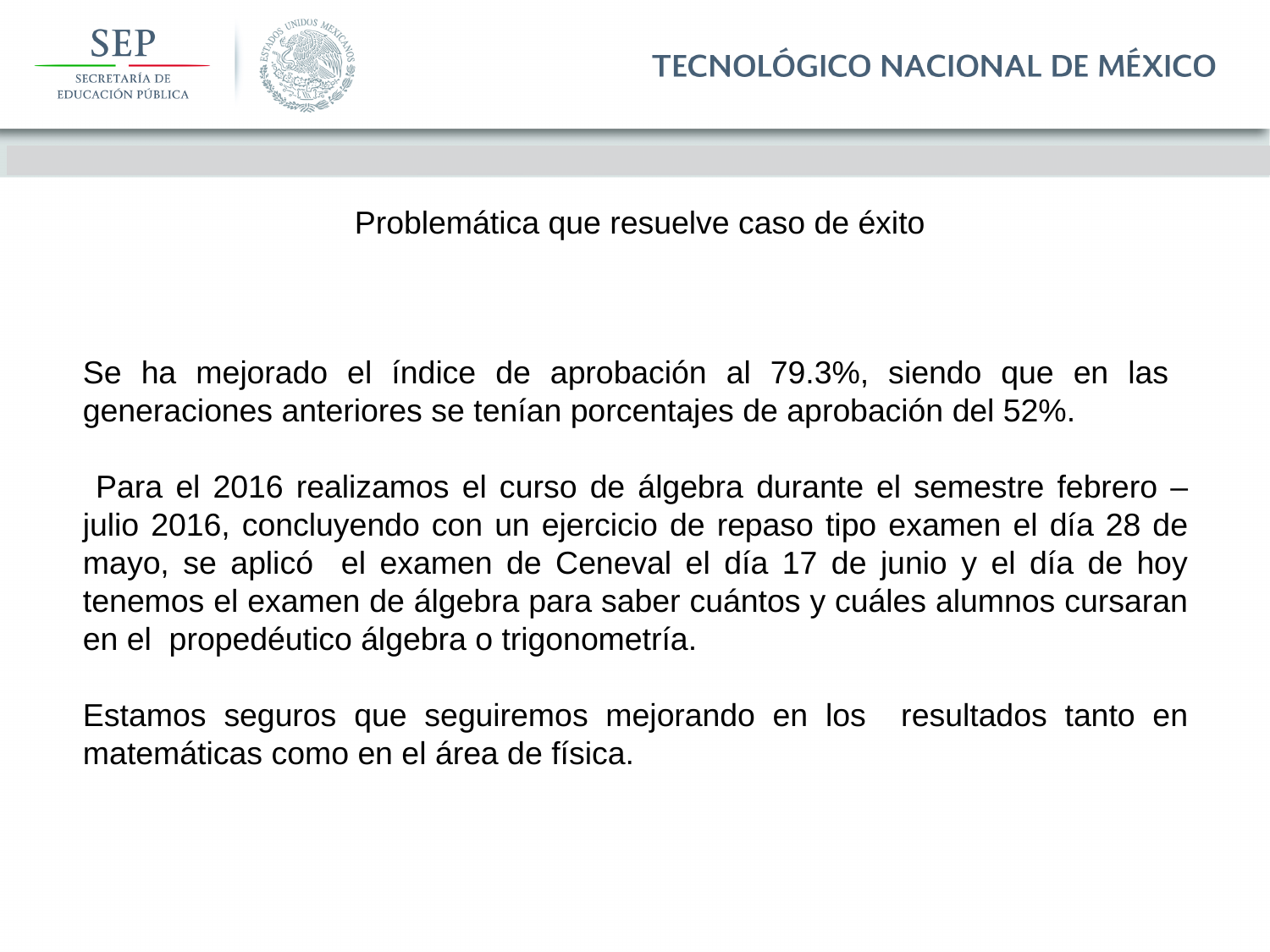

Problemática que resuelve caso de éxito
Se ha mejorado el índice de aprobación al 79.3%, siendo que en las  generaciones anteriores se tenían porcentajes de aprobación del 52%.

 Para el 2016 realizamos el curso de álgebra durante el semestre febrero – julio 2016, concluyendo con un ejercicio de repaso tipo examen el día 28 de mayo, se aplicó  el examen de Ceneval el día 17 de junio y el día de hoy tenemos el examen de álgebra para saber cuántos y cuáles alumnos cursaran en el  propedéutico álgebra o trigonometría.

Estamos seguros que seguiremos mejorando en los  resultados tanto en matemáticas como en el área de física.